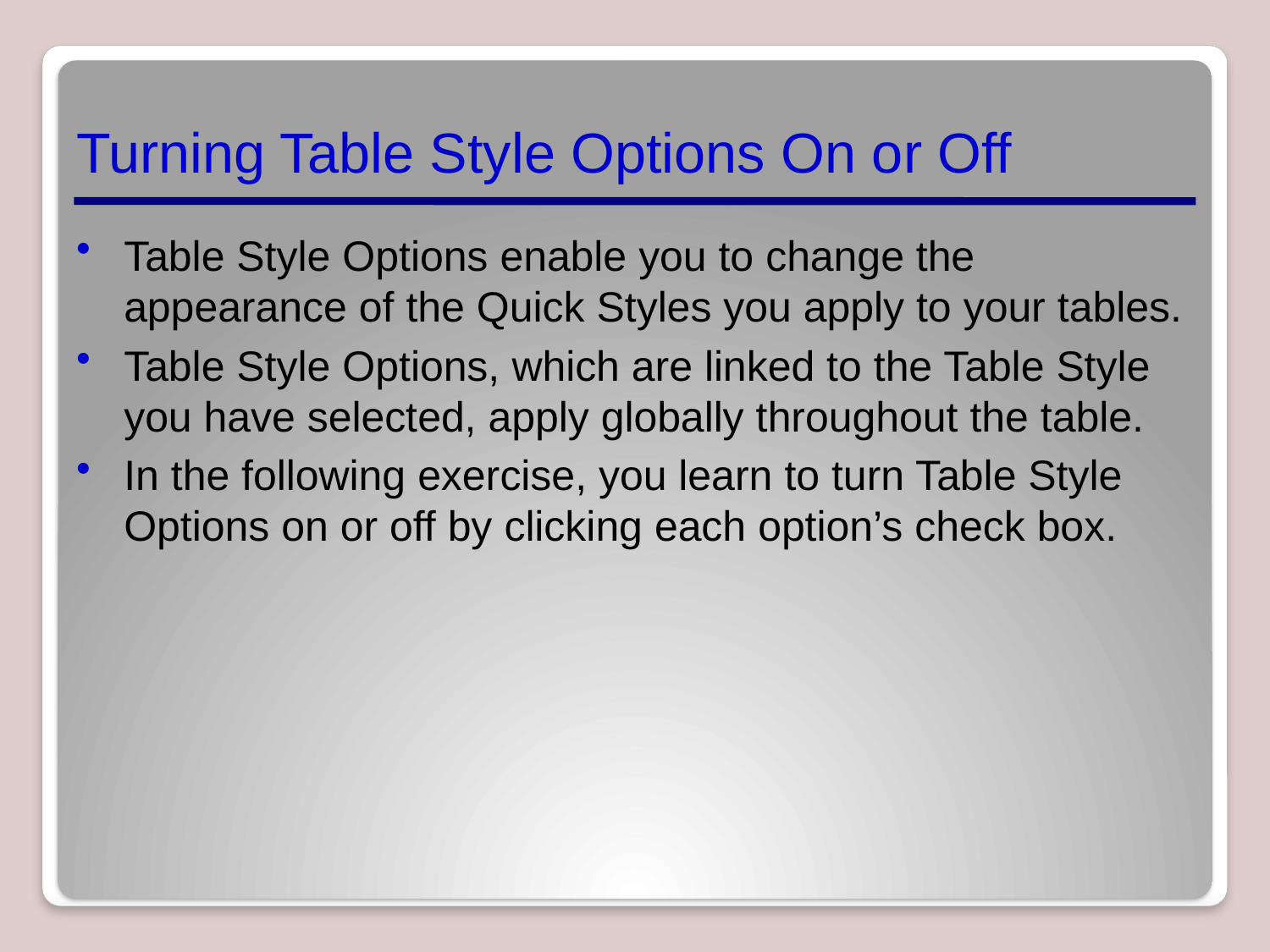

# Turning Table Style Options On or Off
Table Style Options enable you to change the appearance of the Quick Styles you apply to your tables.
Table Style Options, which are linked to the Table Style you have selected, apply globally throughout the table.
In the following exercise, you learn to turn Table Style Options on or off by clicking each option’s check box.